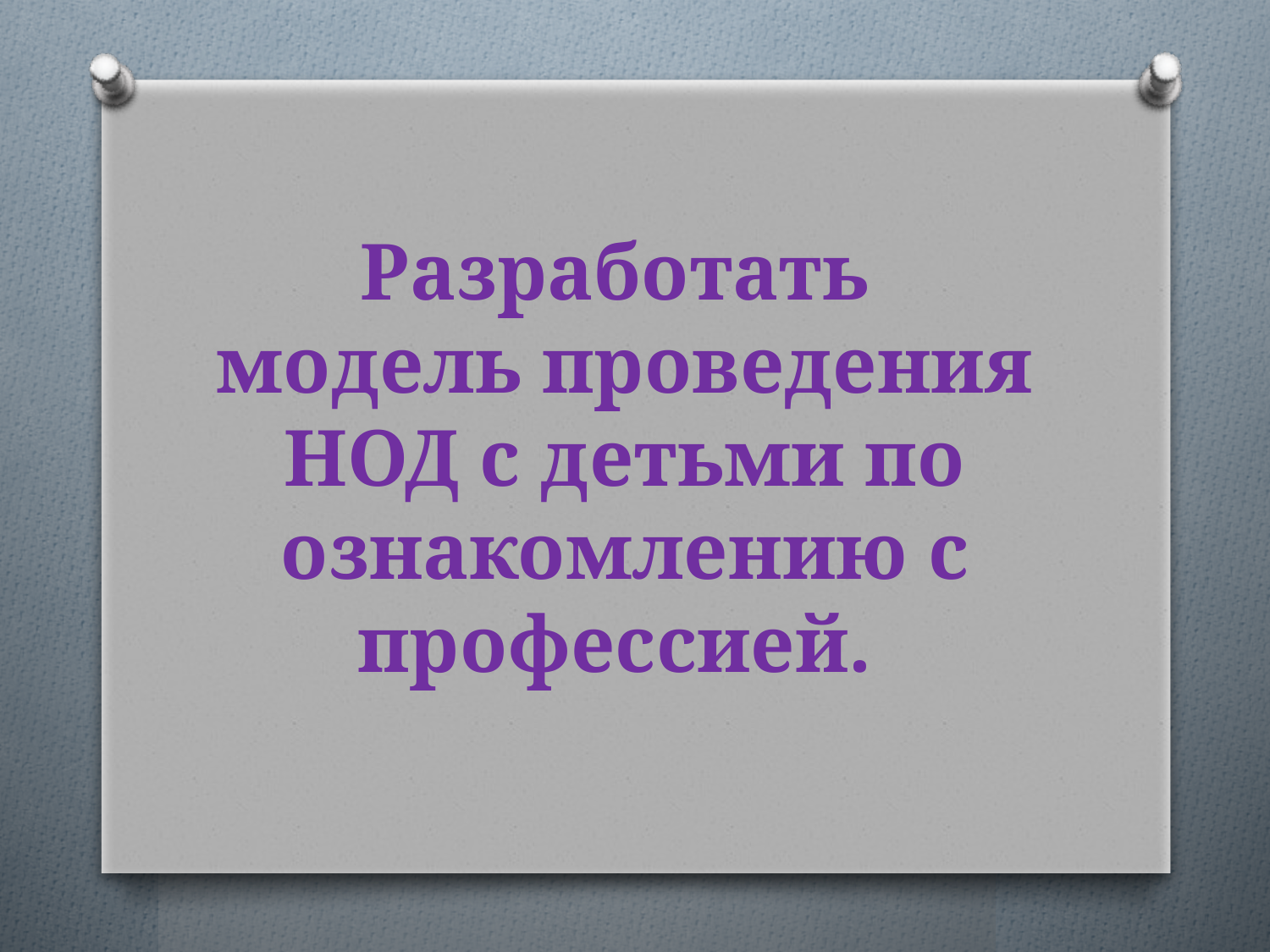

Разработать
модель проведения НОД с детьми по ознакомле­нию с профессией.